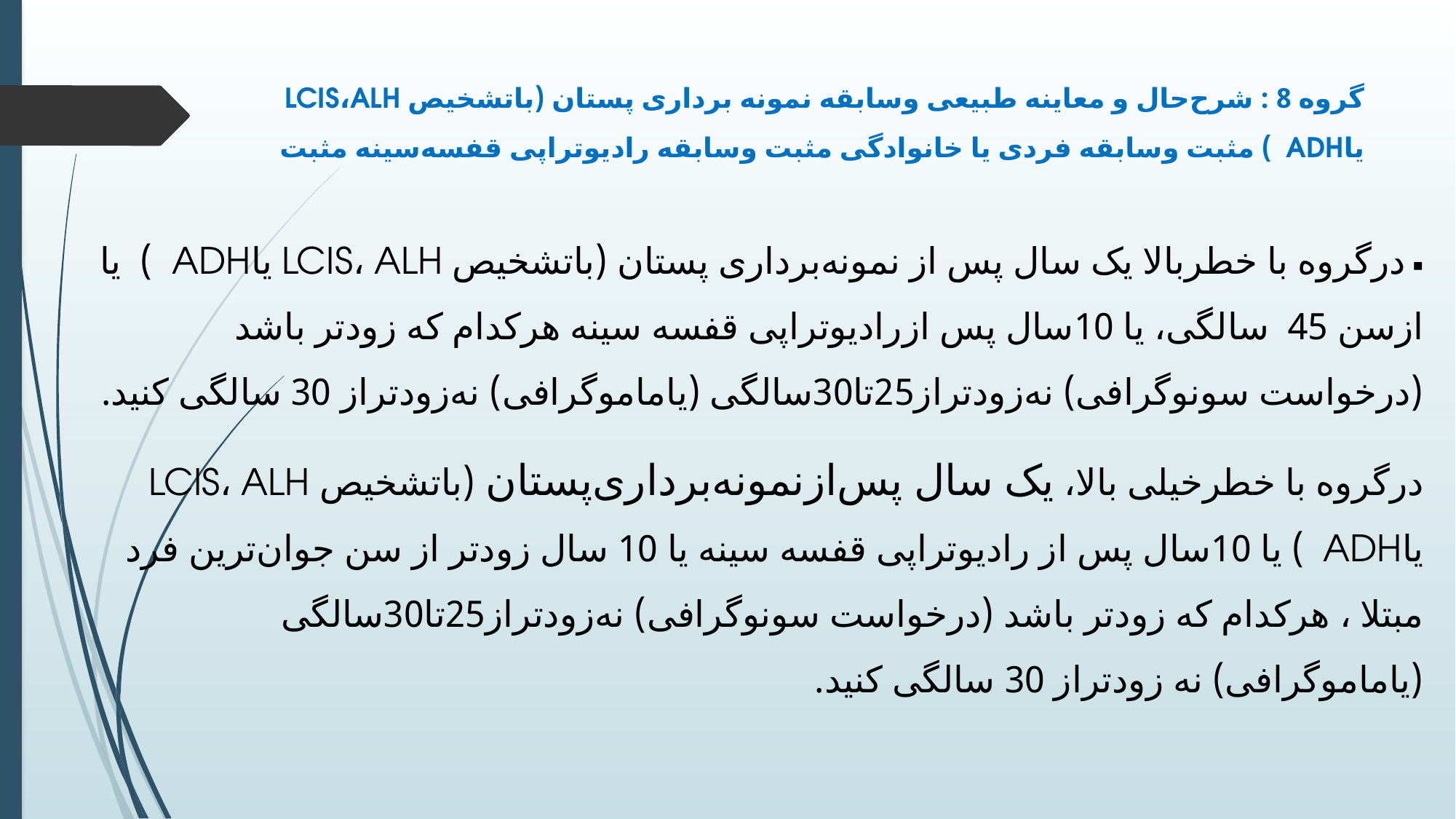

# گروه 8 : شرح‌حال و ‌‌معاینه ‌طبیعی و‌سابقه ‌نمونه ‌برداری‌ پستان‌ (با‌تشخیص ‌LCIS‌،ALH یا‌ADH‌  ) مثبت‌ و‌سابقه‌ فردی ‌یا‌ خانوادگی‌ مثبت و‌سابقه ‌رادیوتراپی ‌قفسه‌سینه ‌مثبت
▪ در‌گروه ‌با ‌خطر‌بالا ‌یک سال ‌پس‌ از ‌نمونه‌برداری ‌پستان‌ ‌(با‌تشخیص ‌LCIS‌، ALH‌ یا‌ADH‌  )  یا ‌از‌سن ‌45  ‌سالگی‌، یا ‌‌10‌سال ‌پس ‌از‌رادیوتراپی ‌قفسه‌ سینه هر‌کدام‌ که‌ زودتر‌ باشد (‌درخواست‌ سونوگرافی‌) نه‌زودتر‌از‌25‌تا‌30‌سالگی (‌یا‌ماموگرافی‌) نه‌زودتر‌از‌ 30 سالگی ‌کنید.‌
در‌گروه ‌با‌ خطر‌خیلی ‌بالا، ‌یک سال ‌پس‌از‌نمونه‌برداری‌پستان‌ ‌(با‌تشخیص ‌LCIS‌، ALH‌ یا‌ADH‌  ) یا ‌‌10‌سال ‌پس ‌از ‌رادیوتراپی ‌قفسه‌ سینه ‌یا 10 سال ‌زودتر ‌از‌ سن‌ جوان‌ترین ‌فرد‌ مبتلا ، هر‌کدام‌ که‌ زودتر‌ باشد (‌درخواست‌ سونوگرافی‌) نه‌زودتر‌از‌25‌تا‌30‌سالگی (‌یا‌ماموگرافی‌) نه ‌زودتر‌از‌ 30 سالگی ‌کنید.‌